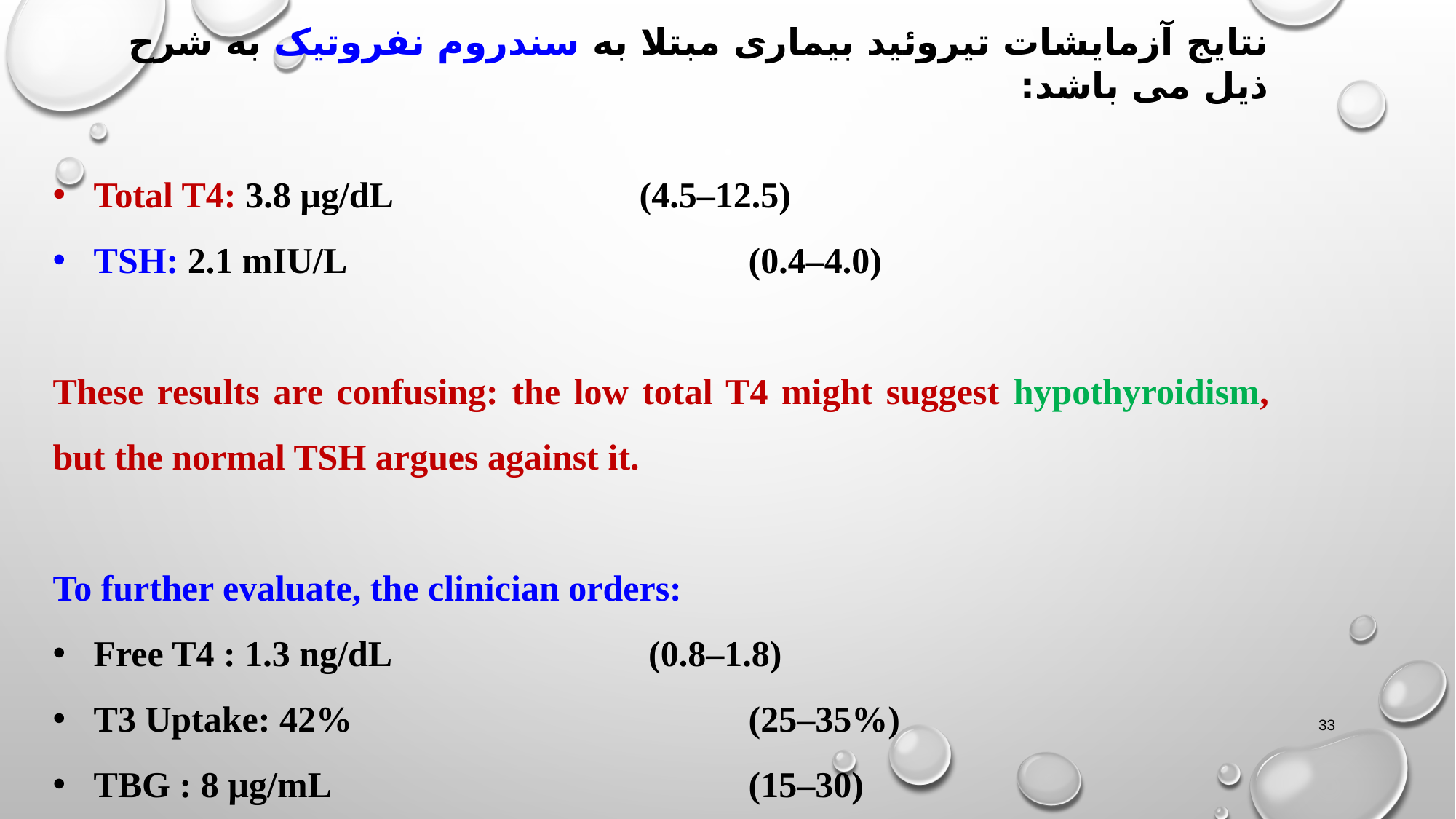

نتایج آزمایشات تیروئید بیماری مبتلا به سندروم نفروتیک به شرح ذیل می باشد:

Total T4: 3.8 µg/dL 			(4.5–12.5)
TSH: 2.1 mIU/L 				(0.4–4.0)

These results are confusing: the low total T4 might suggest hypothyroidism, but the normal TSH argues against it.

To further evaluate, the clinician orders:
Free T4 : 1.3 ng/dL			 (0.8–1.8)
T3 Uptake: 42% 				(25–35%)
TBG : 8 µg/mL 				(15–30)

33